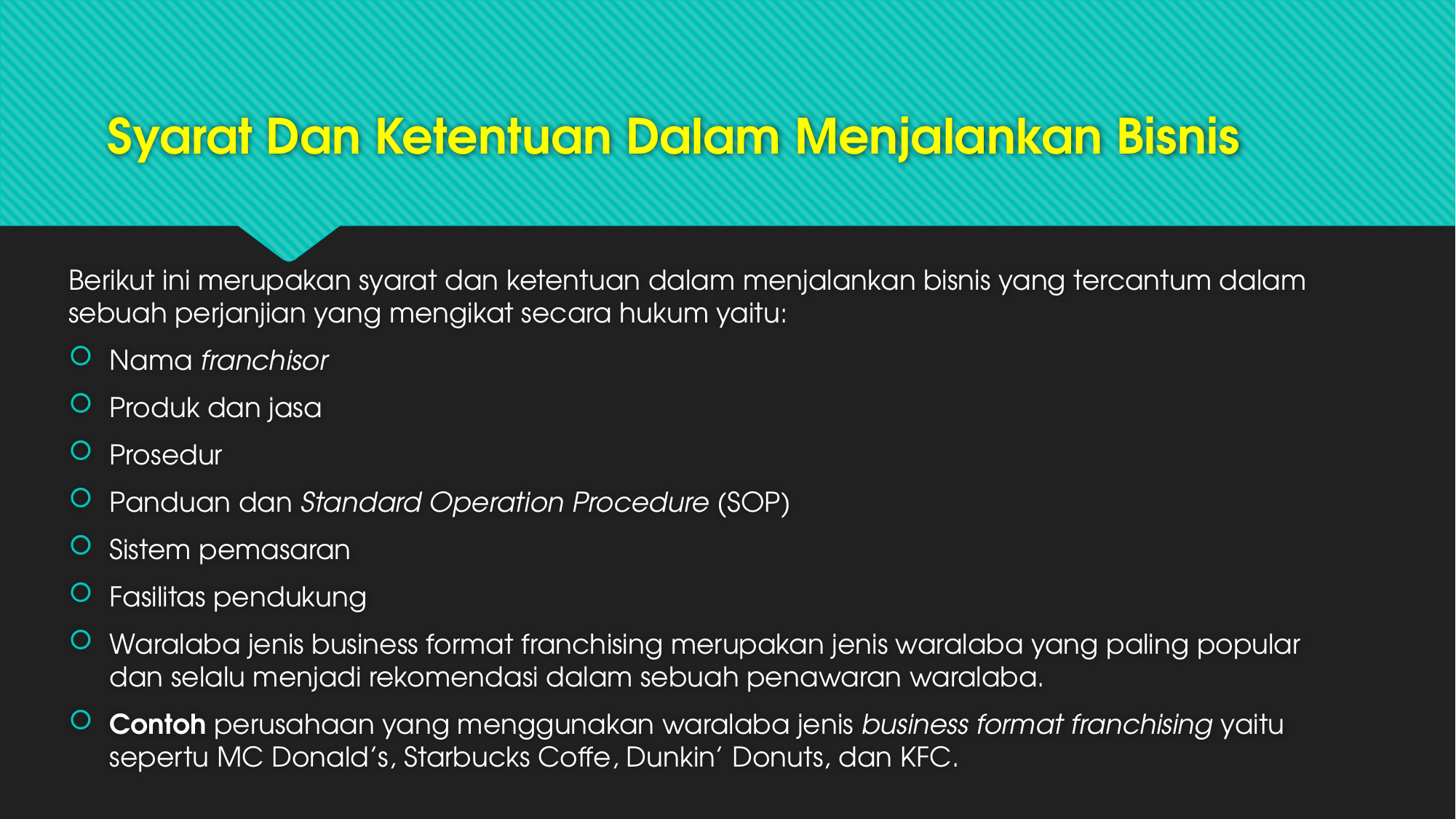

# Syarat Dan Ketentuan Dalam Menjalankan Bisnis
Berikut ini merupakan syarat dan ketentuan dalam menjalankan bisnis yang tercantum dalam sebuah perjanjian yang mengikat secara hukum yaitu:
Nama franchisor
Produk dan jasa
Prosedur
Panduan dan Standard Operation Procedure (SOP)
Sistem pemasaran
Fasilitas pendukung
Waralaba jenis business format franchising merupakan jenis waralaba yang paling popular dan selalu menjadi rekomendasi dalam sebuah penawaran waralaba.
Contoh perusahaan yang menggunakan waralaba jenis business format franchising yaitu sepertu MC Donald’s, Starbucks Coffe, Dunkin’ Donuts, dan KFC.